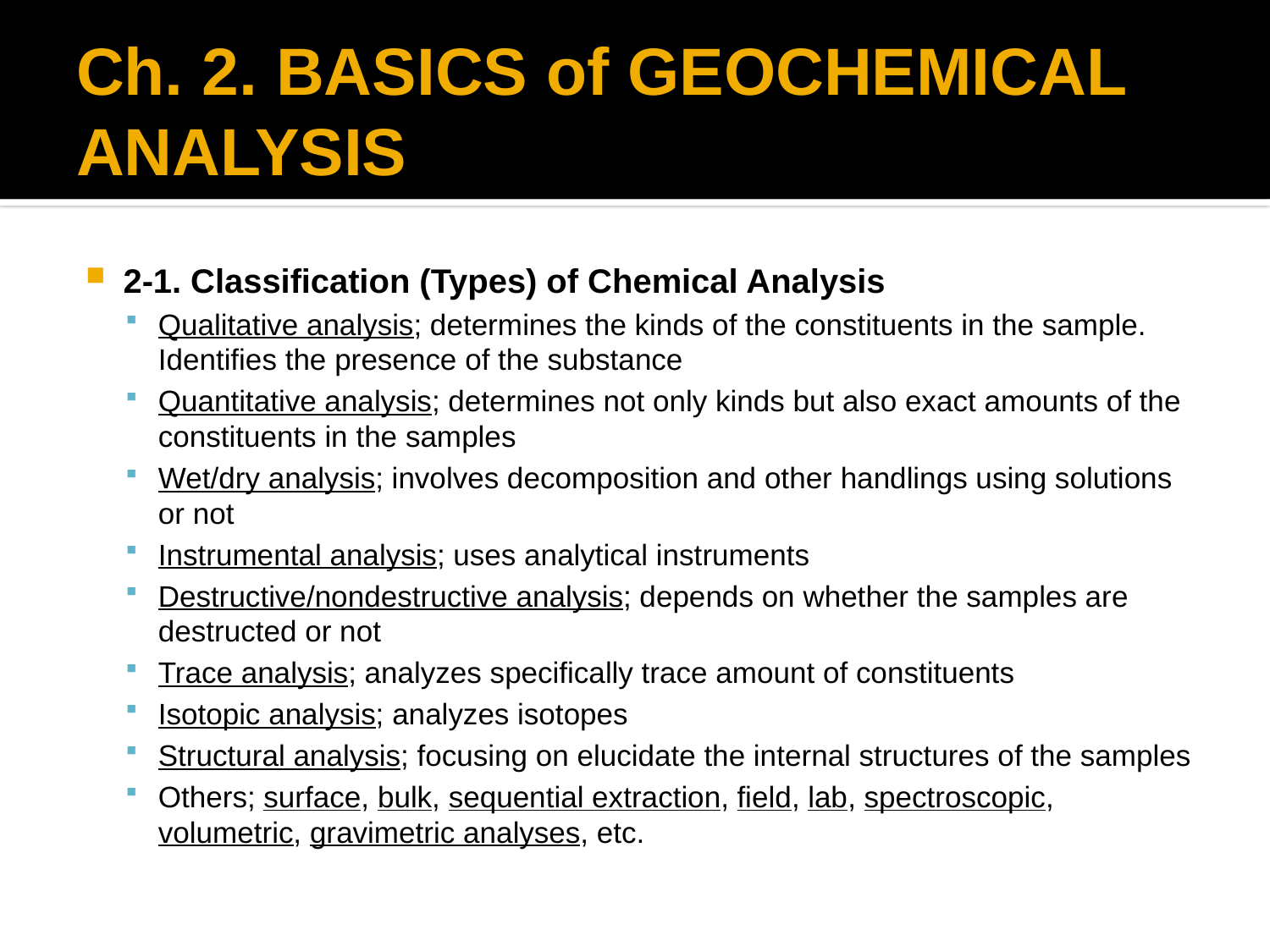

# Ch. 2. BASICS of GEOCHEMICAL ANALYSIS
2-1. Classification (Types) of Chemical Analysis
Qualitative analysis; determines the kinds of the constituents in the sample. Identifies the presence of the substance
Quantitative analysis; determines not only kinds but also exact amounts of the constituents in the samples
Wet/dry analysis; involves decomposition and other handlings using solutions or not
Instrumental analysis; uses analytical instruments
Destructive/nondestructive analysis; depends on whether the samples are destructed or not
Trace analysis; analyzes specifically trace amount of constituents
Isotopic analysis; analyzes isotopes
Structural analysis; focusing on elucidate the internal structures of the samples
Others; surface, bulk, sequential extraction, field, lab, spectroscopic, volumetric, gravimetric analyses, etc.